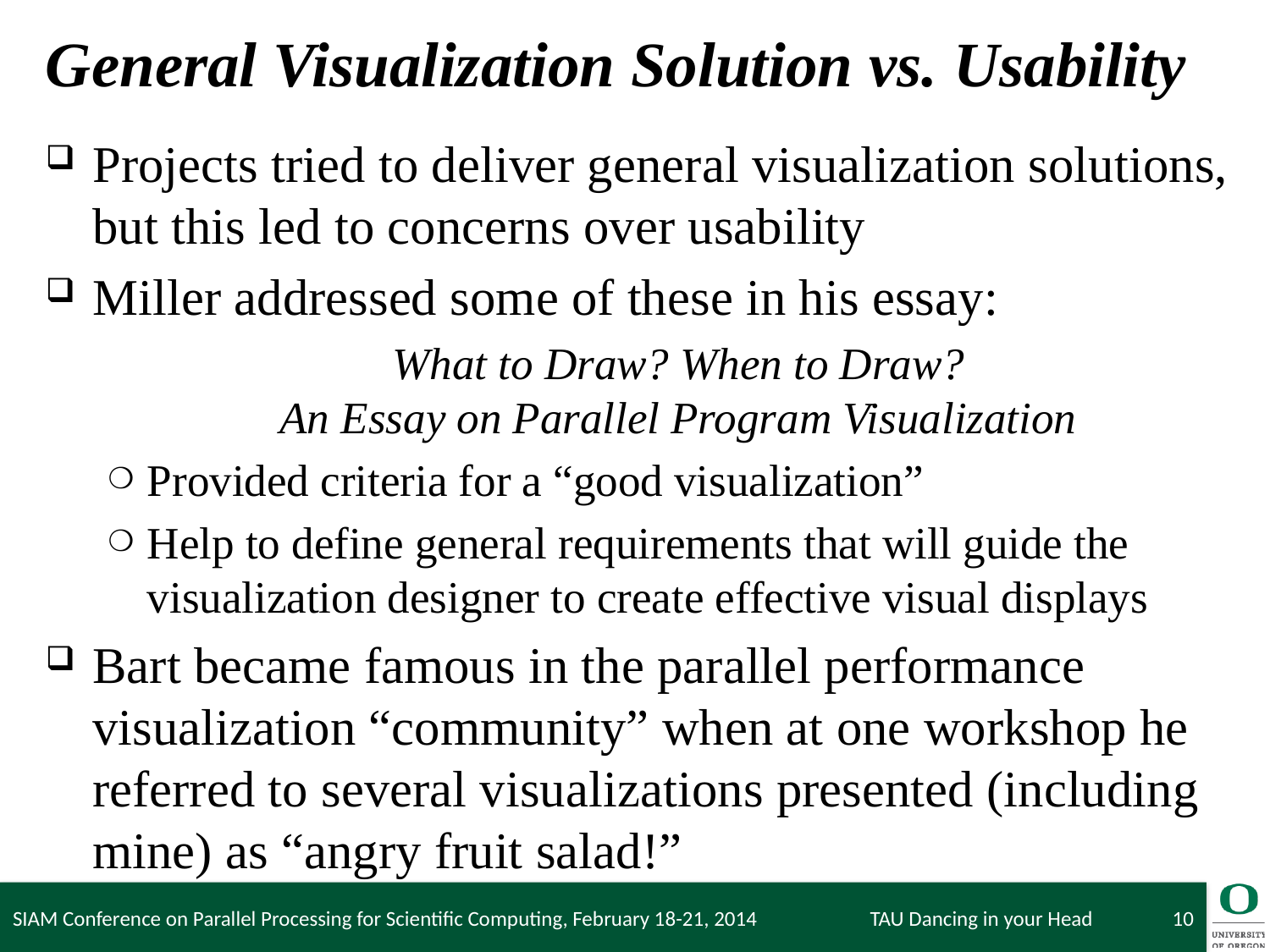

# General Visualization Solution vs. Usability
Projects tried to deliver general visualization solutions, but this led to concerns over usability
Miller addressed some of these in his essay:
What to Draw? When to Draw?
An Essay on Parallel Program Visualization
Provided criteria for a “good visualization”
Help to define general requirements that will guide the visualization designer to create effective visual displays
Bart became famous in the parallel performance visualization “community” when at one workshop he referred to several visualizations presented (including mine) as “angry fruit salad!”
SIAM Conference on Parallel Processing for Scientific Computing, February 18-21, 2014
TAU Dancing in your Head
10